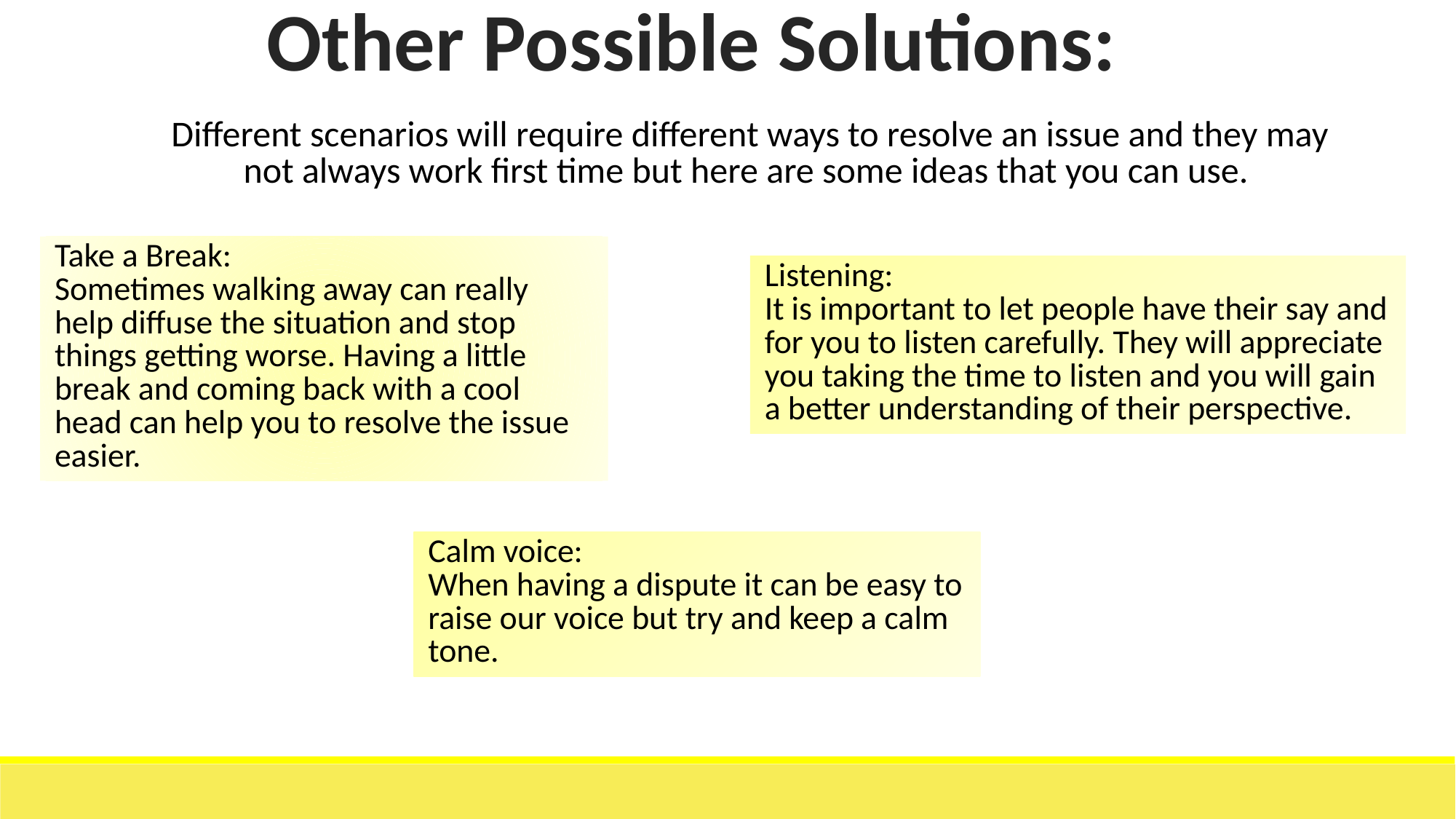

| Other Possible Solutions: |
| --- |
| Different scenarios will require different ways to resolve an issue and they may not always work first time but here are some ideas that you can use. |
| --- |
| Take a Break: Sometimes walking away can really help diffuse the situation and stop things getting worse. Having a little break and coming back with a cool head can help you to resolve the issue easier. |
| --- |
| Listening: It is important to let people have their say and for you to listen carefully. They will appreciate you taking the time to listen and you will gain a better understanding of their perspective. |
| --- |
| Calm voice: When having a dispute it can be easy to raise our voice but try and keep a calm tone. |
| --- |